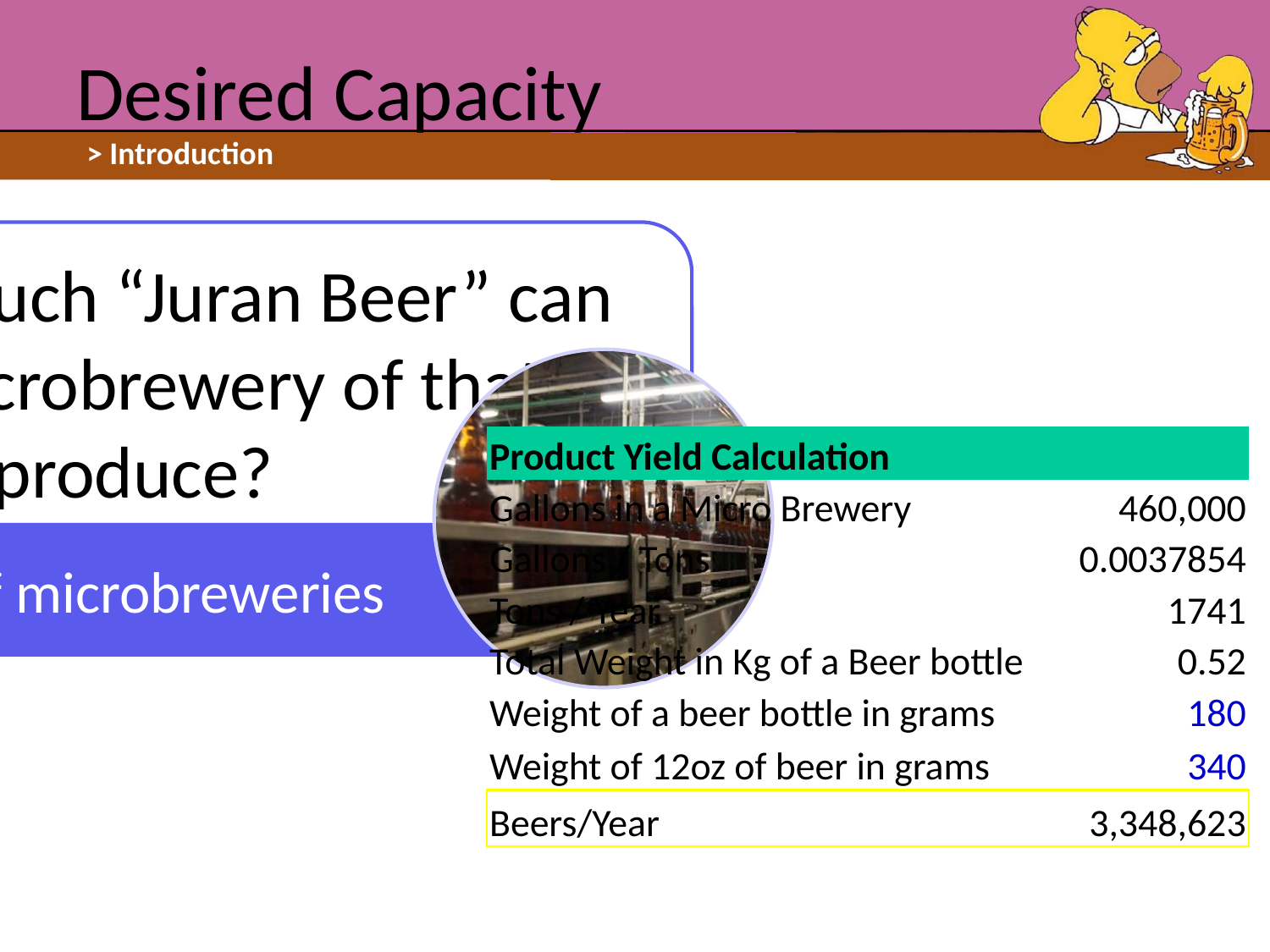

# Desired Capacity

| Product Yield Calculation |  |
| --- | --- |
| Gallons in a Micro Brewery | 460,000 |
| Gallons / Tons | 0.0037854 |
| Tons / Year | 1741 |
| Total Weight in Kg of a Beer bottle | 0.52 |
| Weight of a beer bottle in grams | 180 |
| Weight of 12oz of beer in grams | 340 |
| Beers/Year | 3,348,623 |